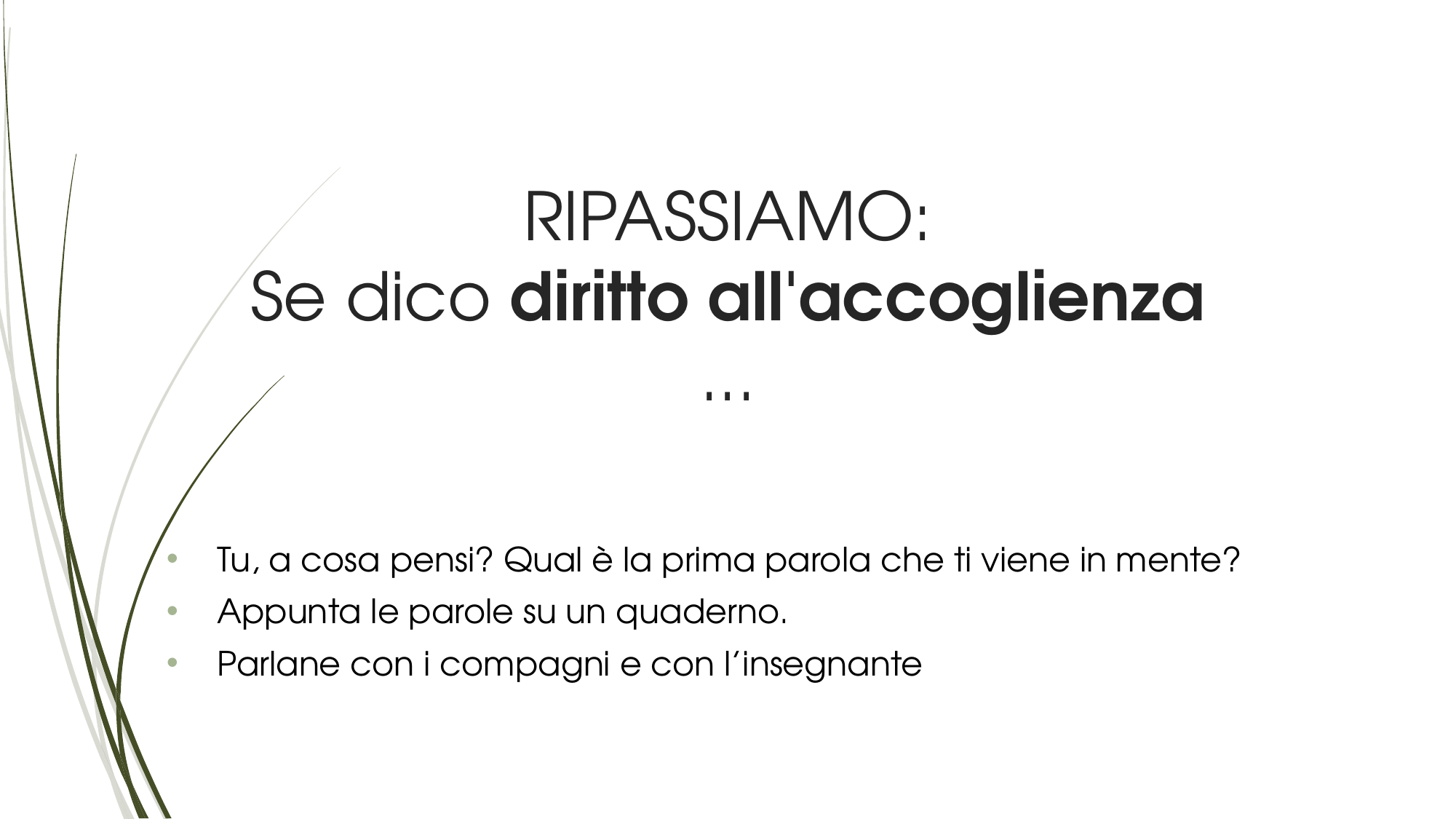

# RIPASSIAMO: Se dico diritto all'accoglienza ...
Tu, a cosa pensi? Qual è la prima parola che ti viene in mente?
Appunta le parole su un quaderno.
Parlane con i compagni e con l’insegnante